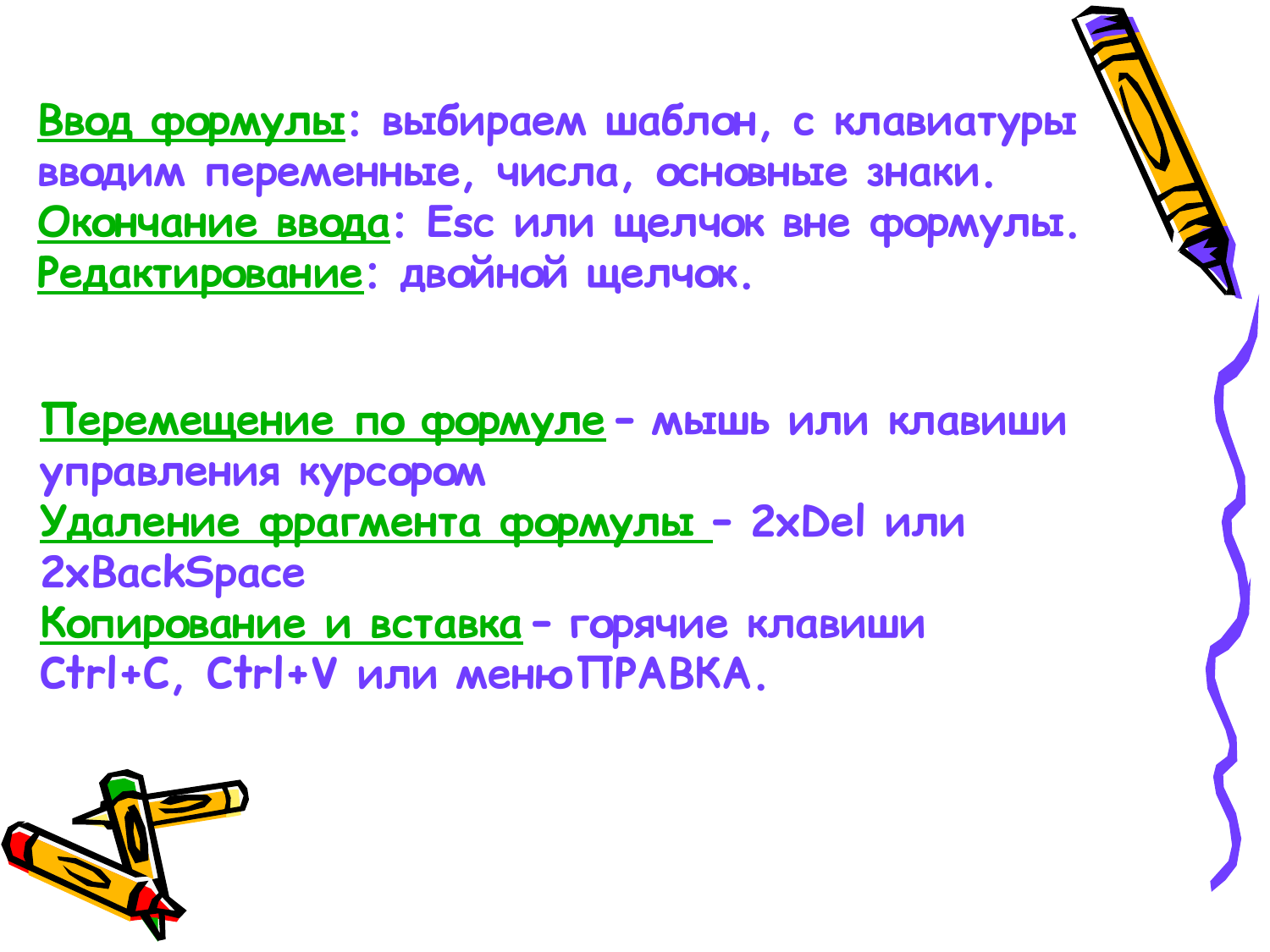

Ввод формулы: выбираем шаблон, с клавиатуры вводим переменные, числа, основные знаки.
Окончание ввода: Esc или щелчок вне формулы.
Редактирование: двойной щелчок.
Перемещение по формуле – мышь или клавиши управления курсором
Удаление фрагмента формулы – 2xDel или 2xBackSpace
Копирование и вставка – горячие клавиши Ctrl+C, Ctrl+V или меню ПРАВКА.